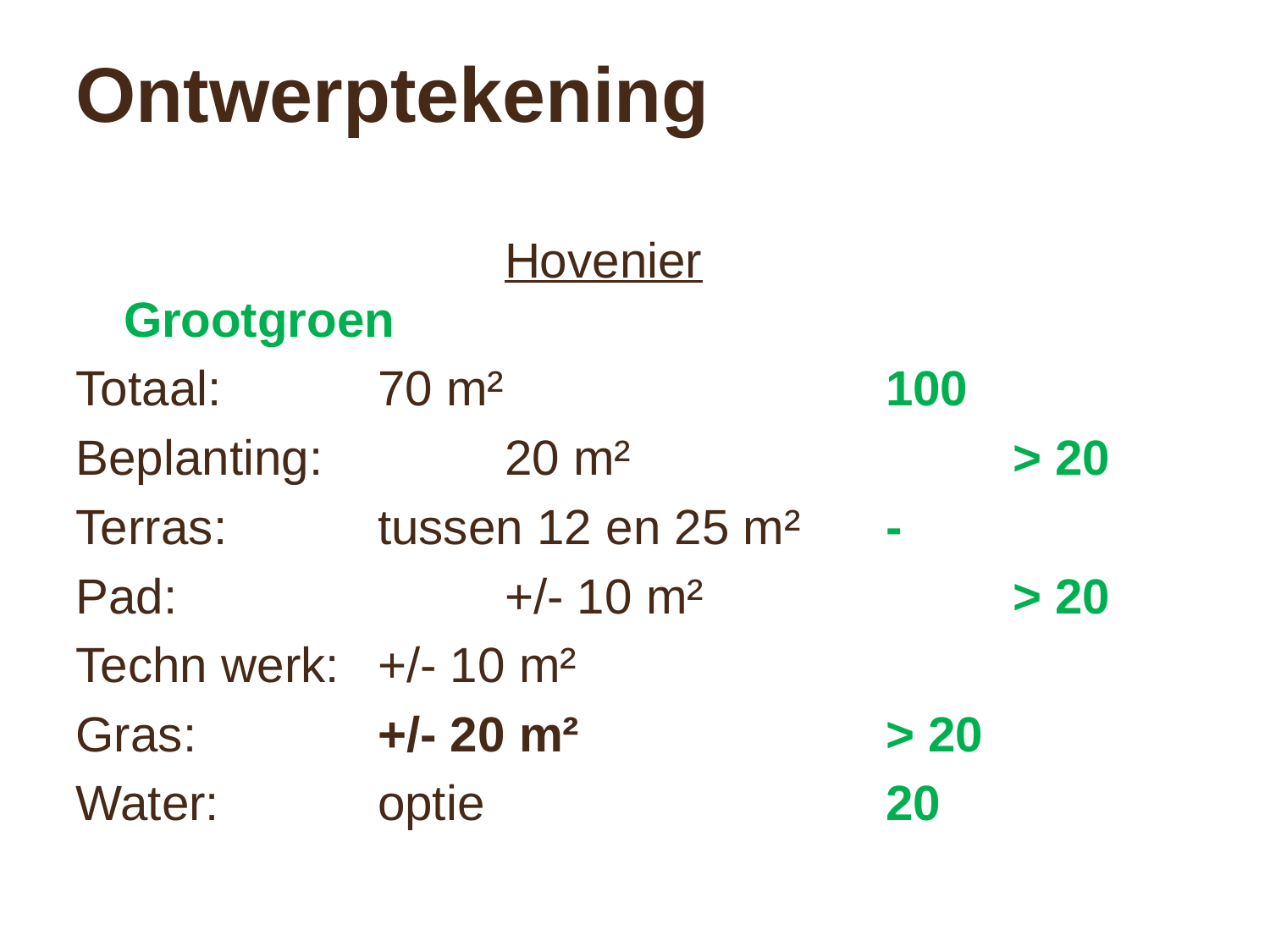

# Ontwerptekening
				Hovenier			Grootgroen
Totaal: 		70 m²				100
Beplanting:		20 m²				> 20
Terras: 		tussen 12 en 25 m²	-
Pad:			+/- 10 m²			> 20
Techn werk:	+/- 10 m²
Gras: 		+/- 20 m²			> 20
Water:		optie				20